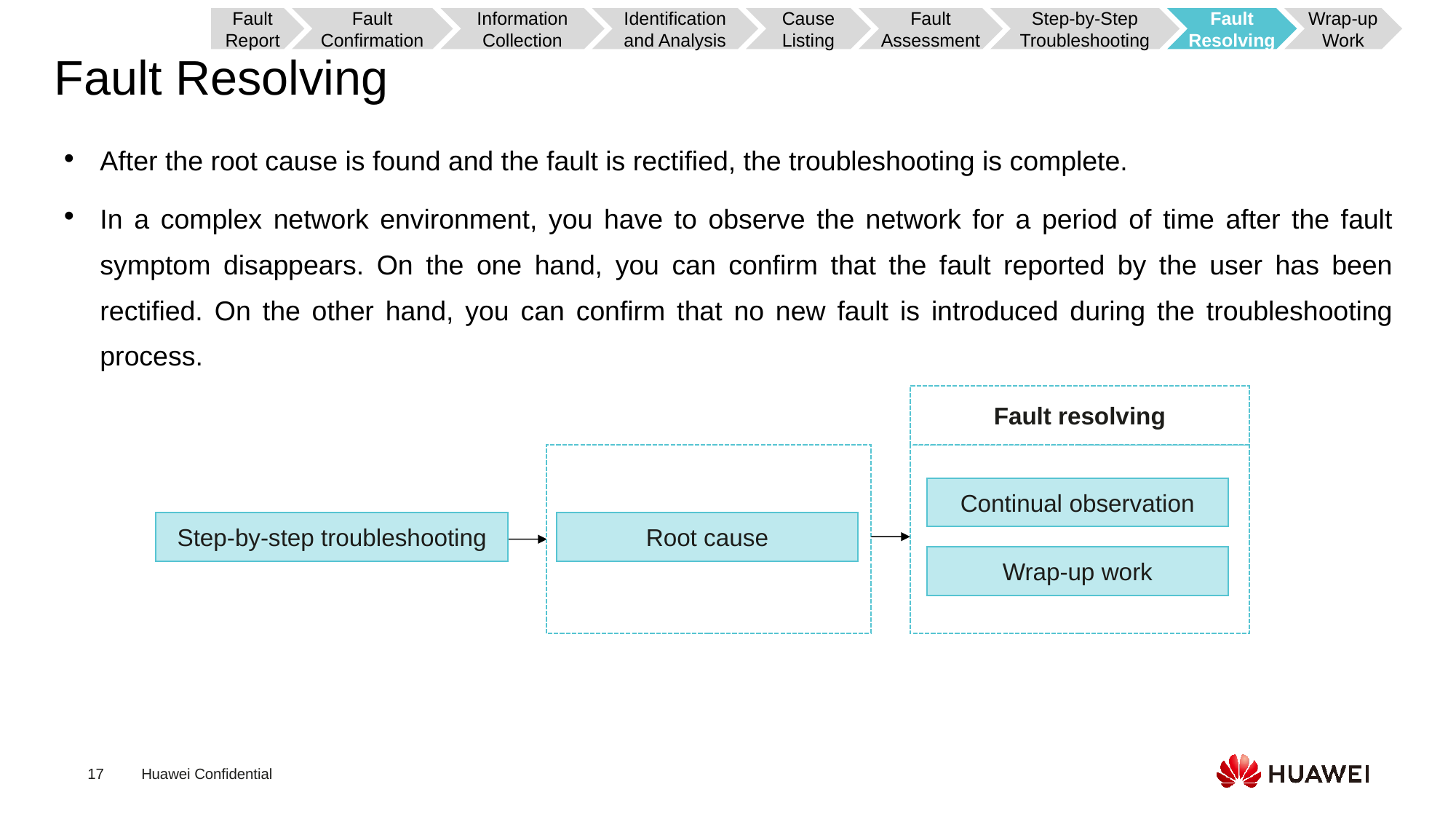

Fault Report
Fault Confirmation
Information Collection
Identification and Analysis
Cause Listing
Fault Assessment
Step-by-Step Troubleshooting
Fault Resolving
Wrap-up Work
# Fault Resolving
After the root cause is found and the fault is rectified, the troubleshooting is complete.
In a complex network environment, you have to observe the network for a period of time after the fault symptom disappears. On the one hand, you can confirm that the fault reported by the user has been rectified. On the other hand, you can confirm that no new fault is introduced during the troubleshooting process.

Fault resolving

Continual observation
Step-by-step troubleshooting
Root cause

Wrap-up work